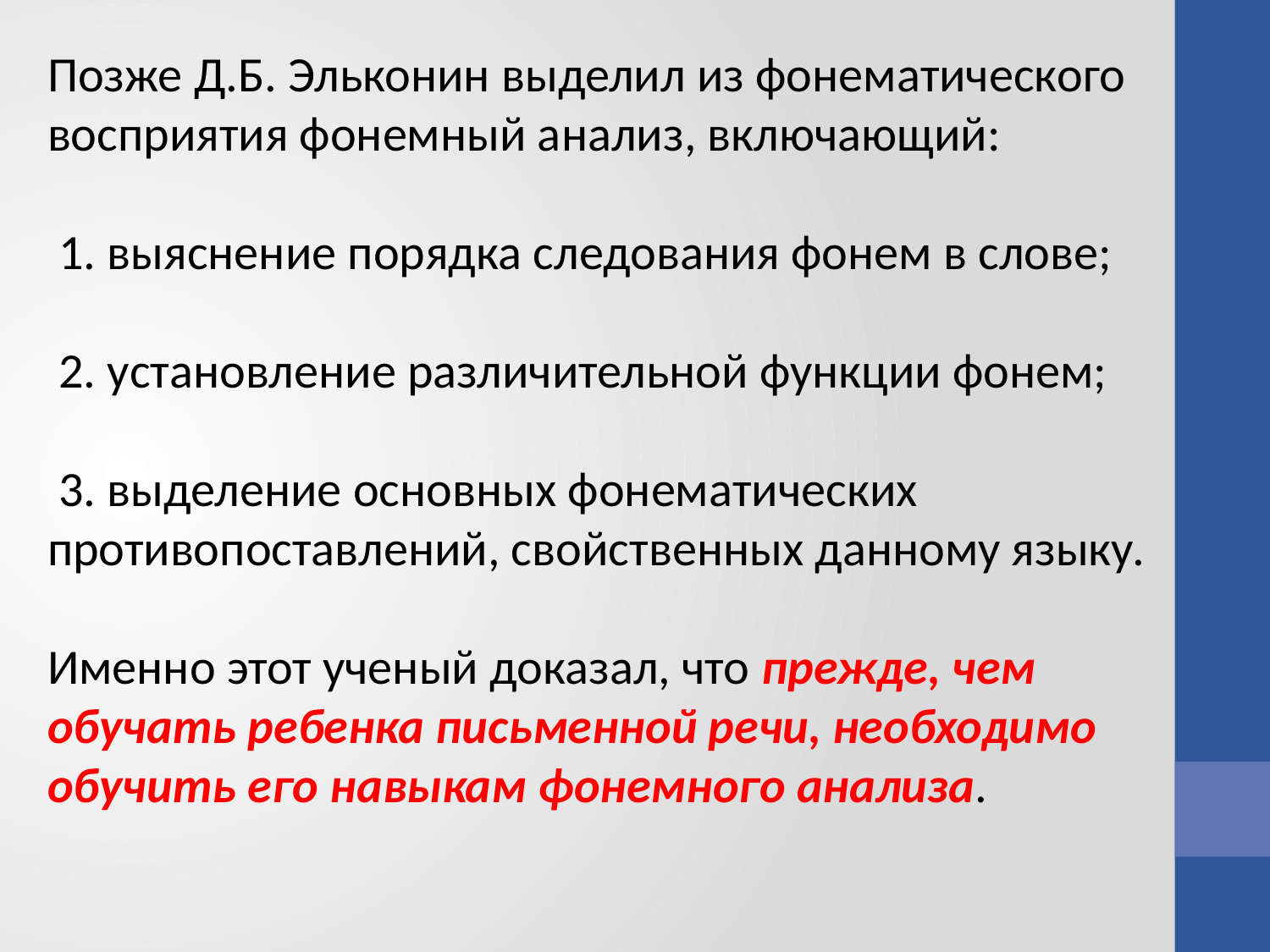

Позже Д.Б. Эльконин выделил из фонематического восприятия фонемный анализ, включающий:

 1. выяснение порядка следования фонем в слове;

 2. установление различительной функции фонем;

 3. выделение основных фонематических   противопоставлений, свойственных данному языку.

Именно этот ученый доказал, что прежде, чем обучать ребенка письменной речи, необходимо обучить его навыкам фонемного анализа.